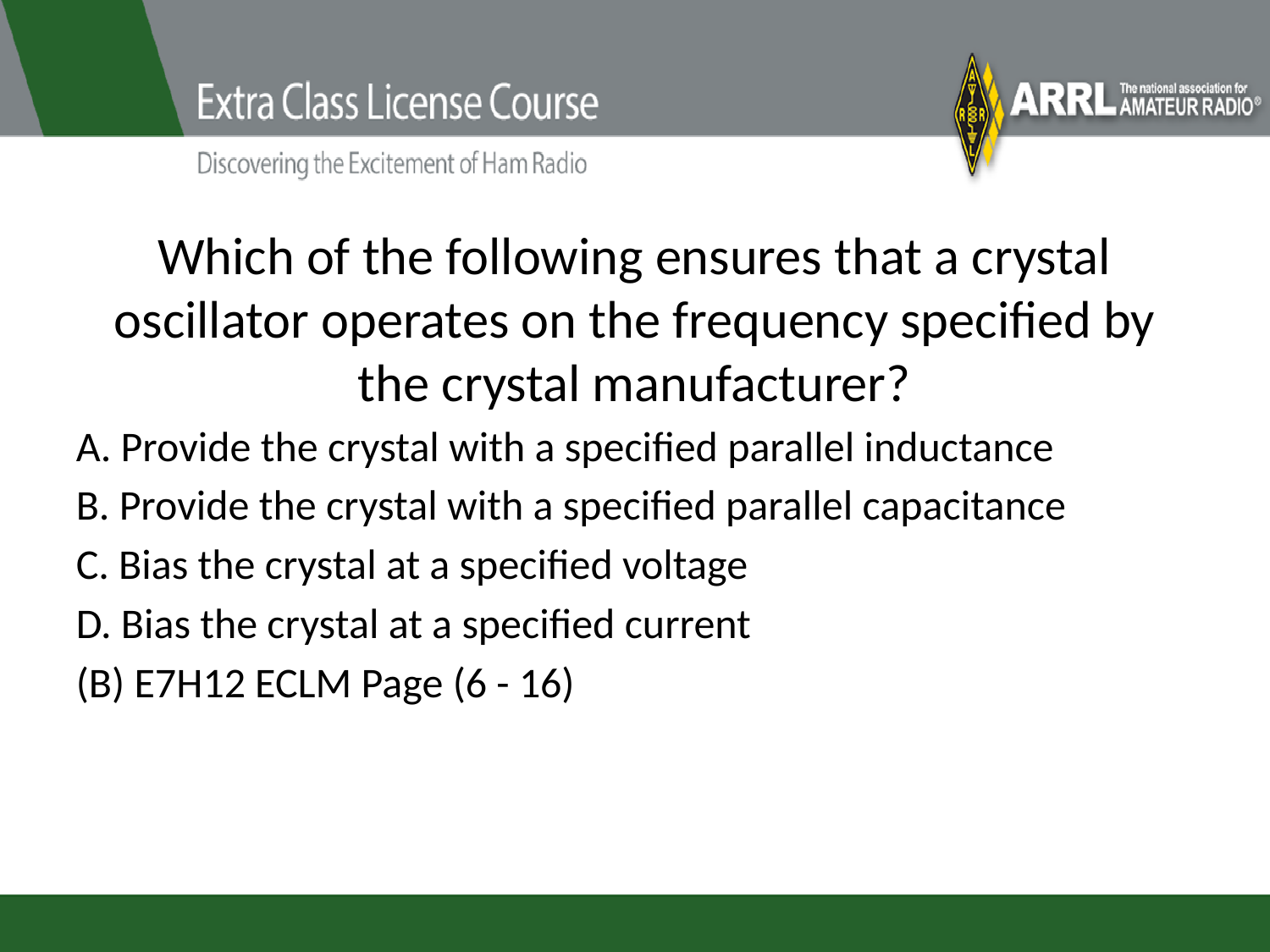

# Which of the following ensures that a crystal oscillator operates on the frequency specified by the crystal manufacturer?
A. Provide the crystal with a specified parallel inductance
B. Provide the crystal with a specified parallel capacitance
C. Bias the crystal at a specified voltage
D. Bias the crystal at a specified current
(B) E7H12 ECLM Page (6 - 16)